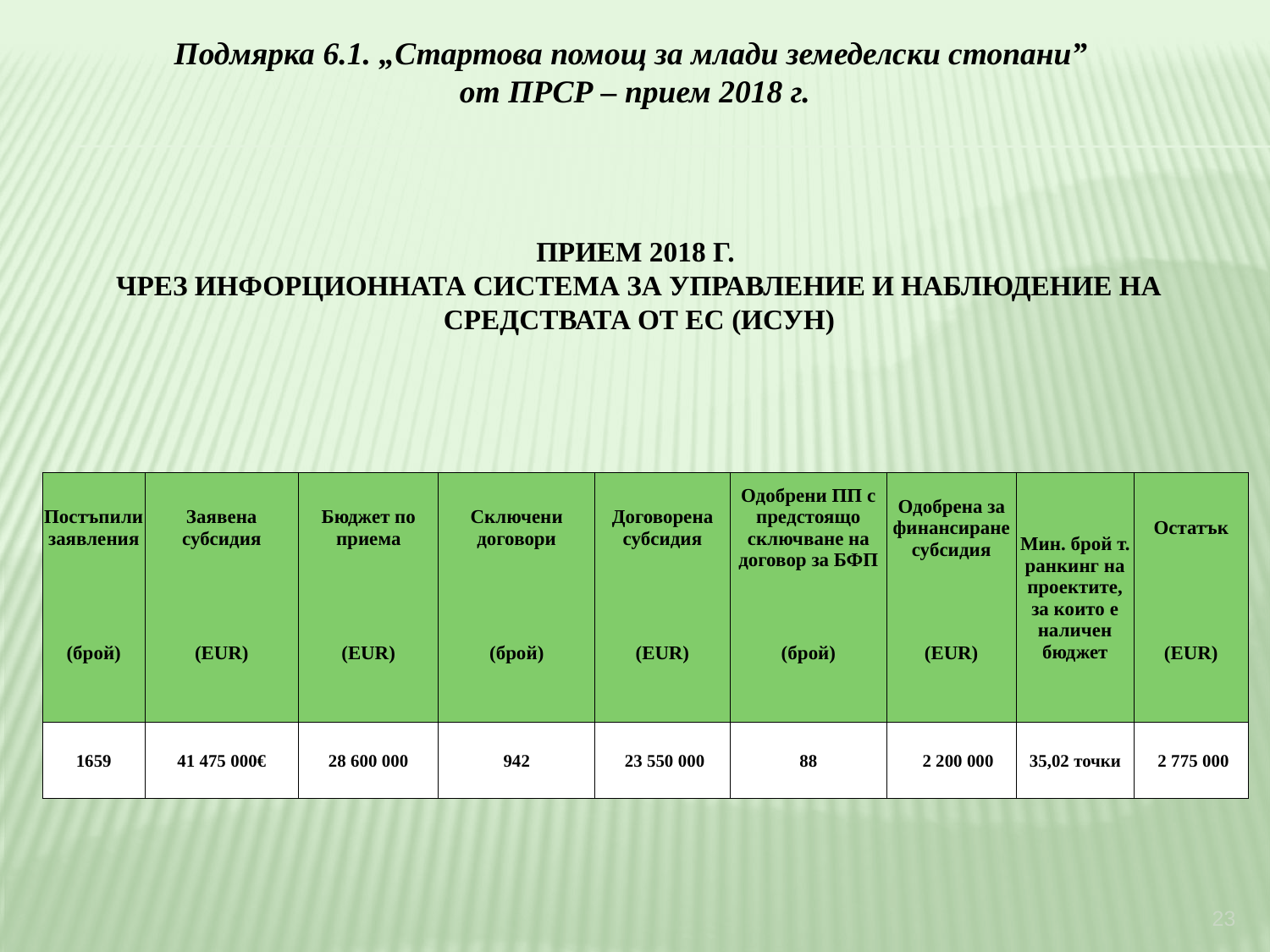

Подмярка 6.1. „Стартова помощ за млади земеделски стопани”
от ПРСР – прием 2018 г.

ПРИЕМ 2018 Г.
ЧРЕЗ ИНФОРЦИОННАТА СИСТЕМА ЗА УПРАВЛЕНИЕ И НАБЛЮДЕНИЕ НА СРЕДСТВАТА ОТ ЕС (ИСУН)
| Постъпили заявления | Заявена субсидия | Бюджет по приема | Сключени договори | Договорена субсидия | Одобрени ПП с предстоящо сключване на договор за БФП | Одобрена за финансиране субсидия | Мин. брой т. ранкинг на проектите, за които е наличен бюджет | Остатък |
| --- | --- | --- | --- | --- | --- | --- | --- | --- |
| (брой) | (EUR) | (EUR) | (брой) | (EUR) | (брой) | (EUR) |  | (EUR) |
| 1659 | 41 475 000€ | 28 600 000 | 942 | 23 550 000 | 88 | 2 200 000 | 35,02 точки | 2 775 000 |
23